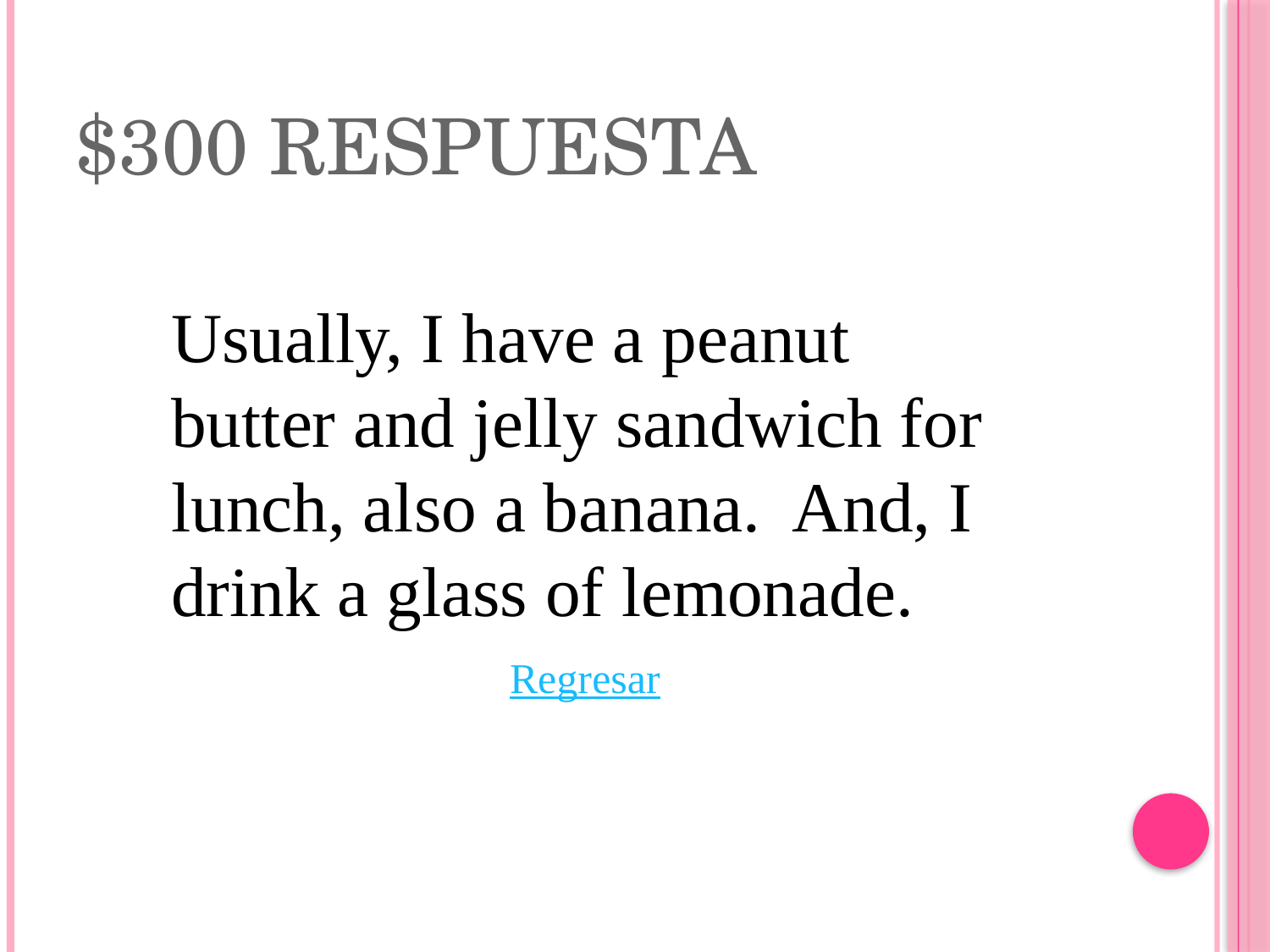

# $300 Respuesta
Usually, I have a peanut butter and jelly sandwich for lunch, also a banana.  And, I drink a glass of lemonade.
Regresar